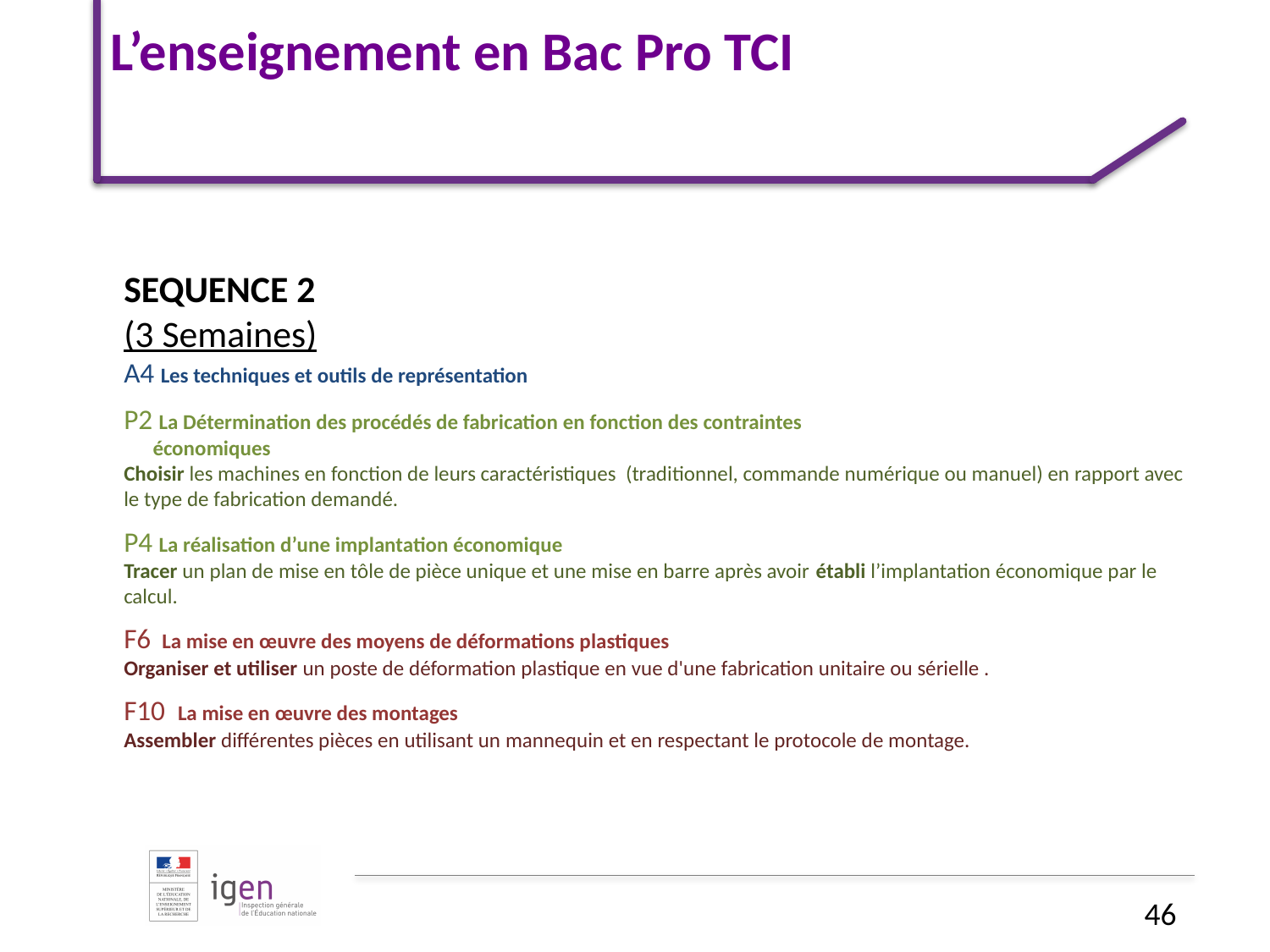

# L’enseignement en Bac Pro TCI
SEQUENCE 2
(3 Semaines)
A4 Les techniques et outils de représentation

P2 La Détermination des procédés de fabrication en fonction des contraintes                                                                                        économiques
Choisir les machines en fonction de leurs caractéristiques  (traditionnel, commande numérique ou manuel) en rapport avec le type de fabrication demandé.

P4 La réalisation d’une implantation économique
Tracer un plan de mise en tôle de pièce unique et une mise en barre après avoir établi l’implantation économique par le calcul.

F6  La mise en œuvre des moyens de déformations plastiques
Organiser et utiliser un poste de déformation plastique en vue d'une fabrication unitaire ou sérielle .

F10  La mise en œuvre des montages
Assembler différentes pièces en utilisant un mannequin et en respectant le protocole de montage.
46